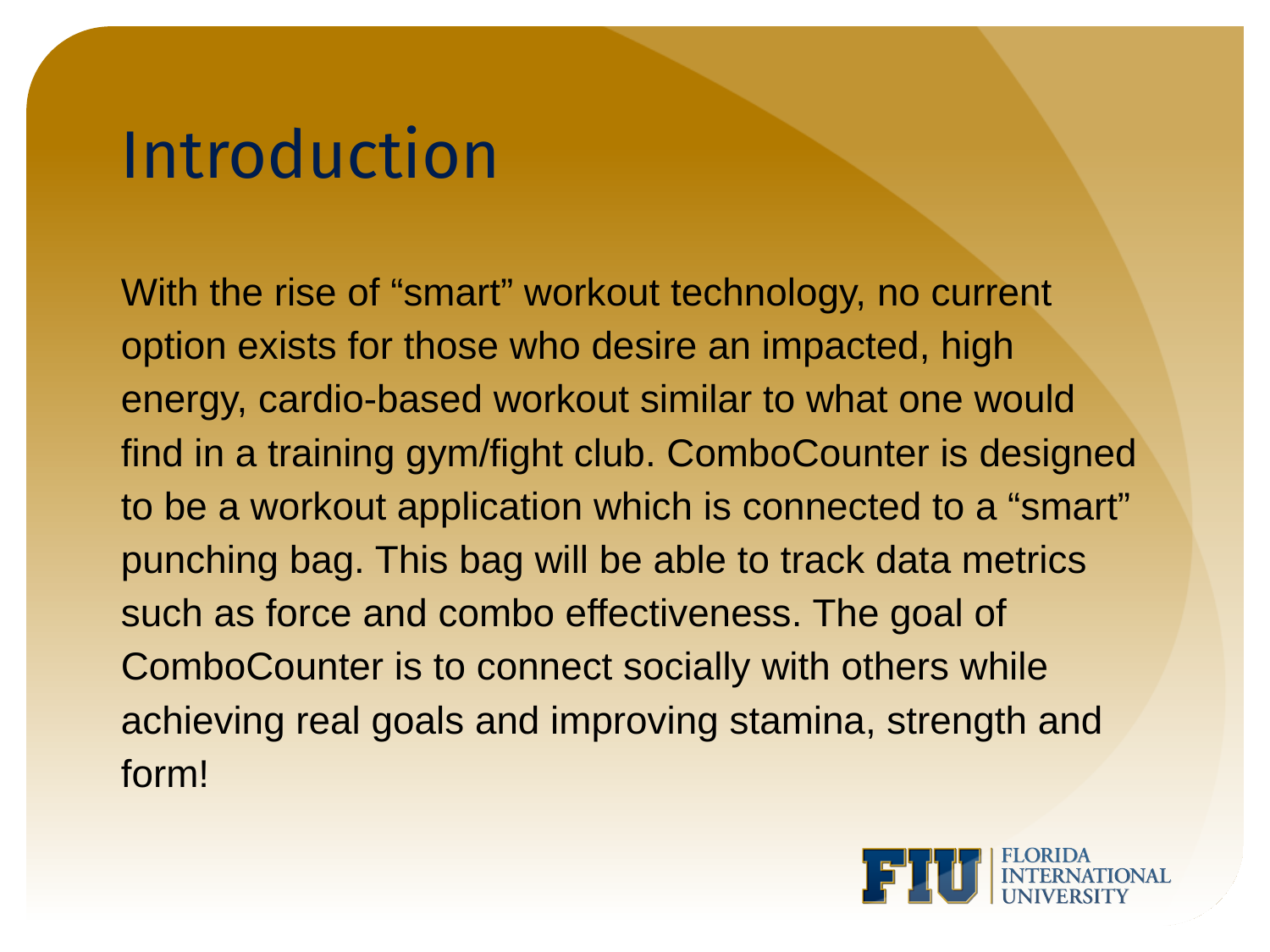

# Introduction
With the rise of “smart” workout technology, no current option exists for those who desire an impacted, high energy, cardio-based workout similar to what one would find in a training gym/fight club. ComboCounter is designed to be a workout application which is connected to a “smart” punching bag. This bag will be able to track data metrics such as force and combo effectiveness. The goal of ComboCounter is to connect socially with others while achieving real goals and improving stamina, strength and form!